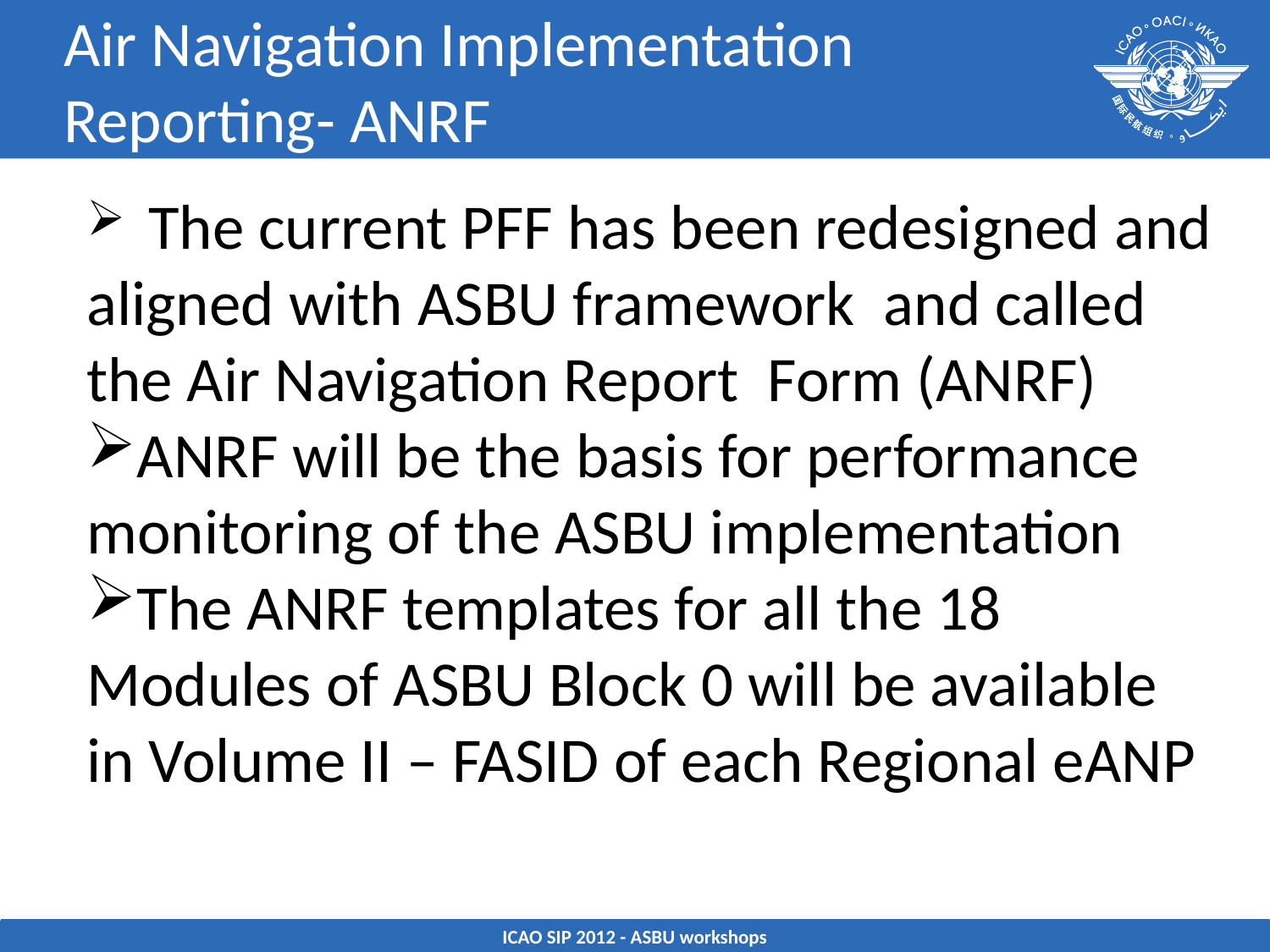

# Air Navigation Implementation  Reporting- ANRF

  The current PFF has been redesigned and aligned with ASBU framework  and called the Air Navigation Report  Form (ANRF)
ANRF will be the basis for performance monitoring of the ASBU implementation
The ANRF templates for all the 18 Modules of ASBU Block 0 will be available in Volume II – FASID of each Regional eANP
ICAO SIP 2012 - ASBU workshops